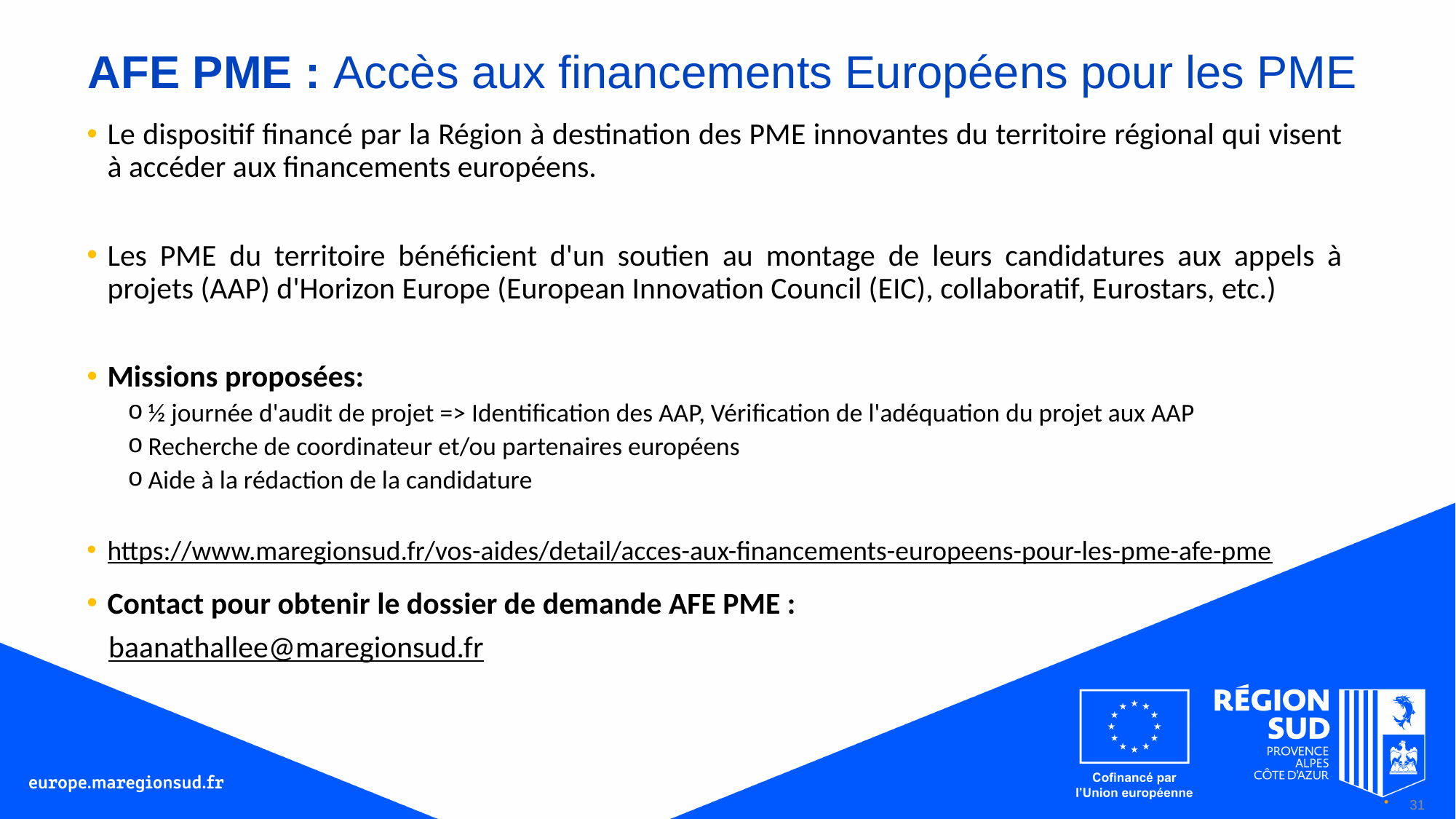

# AFE PME : Accès aux financements Européens pour les PME

Le dispositif financé par la Région à destination des PME innovantes du territoire régional qui visent à accéder aux financements européens.

Les PME du territoire bénéficient d'un soutien au montage de leurs candidatures aux appels à projets (AAP) d'Horizon Europe (European Innovation Council (EIC), collaboratif, Eurostars, etc.)

Missions proposées:
½ journée d'audit de projet => Identification des AAP, Vérification de l'adéquation du projet aux AAP
Recherche de coordinateur et/ou partenaires européens
Aide à la rédaction de la candidature

https://www.maregionsud.fr/vos-aides/detail/acces-aux-financements-europeens-pour-les-pme-afe-pme
Contact pour obtenir le dossier de demande AFE PME :
baanathallee@maregionsud.fr

31